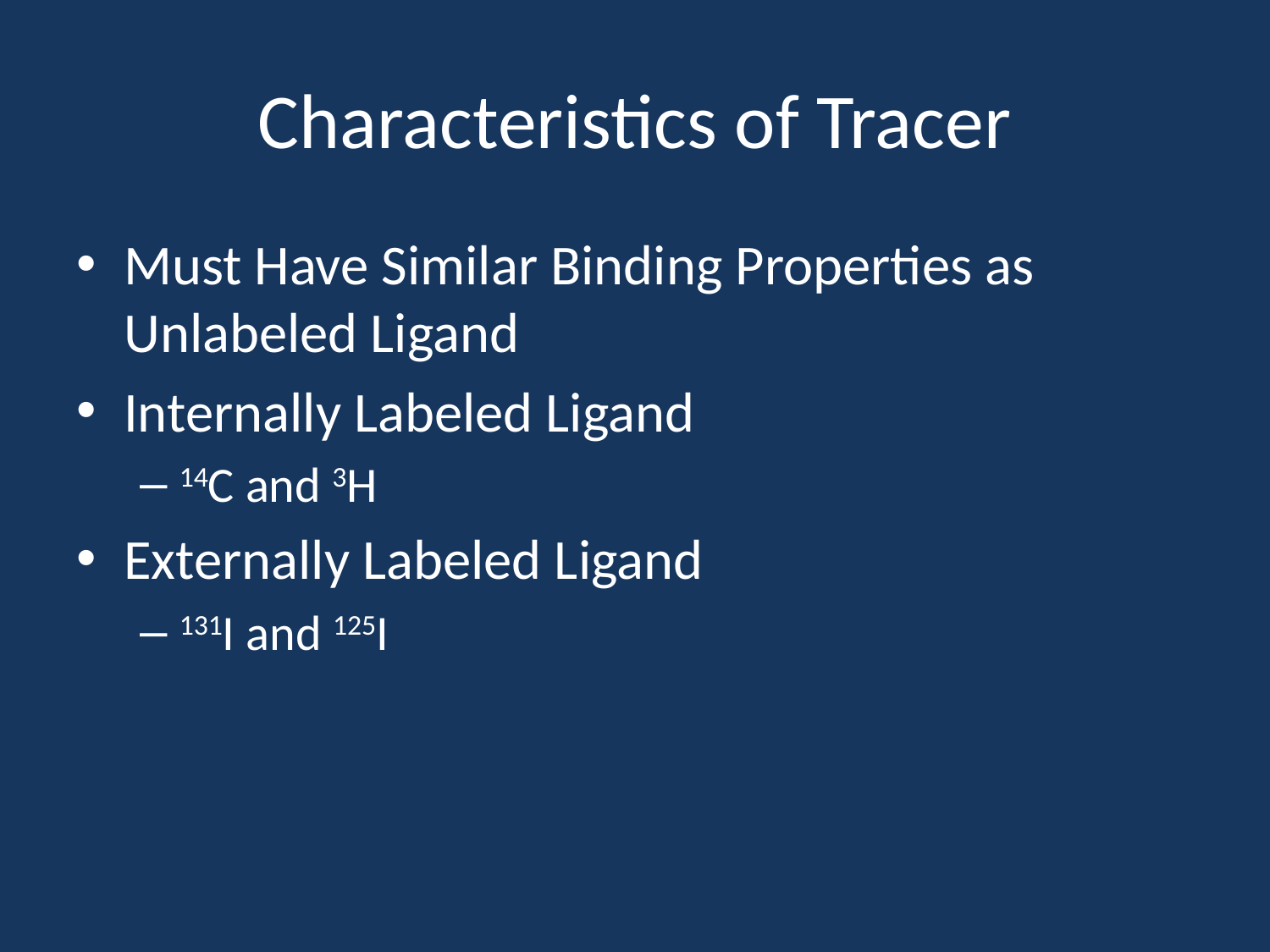

# Characteristics of Tracer
Must Have Similar Binding Properties as Unlabeled Ligand
Internally Labeled Ligand
14C and 3H
Externally Labeled Ligand
131I and 125I